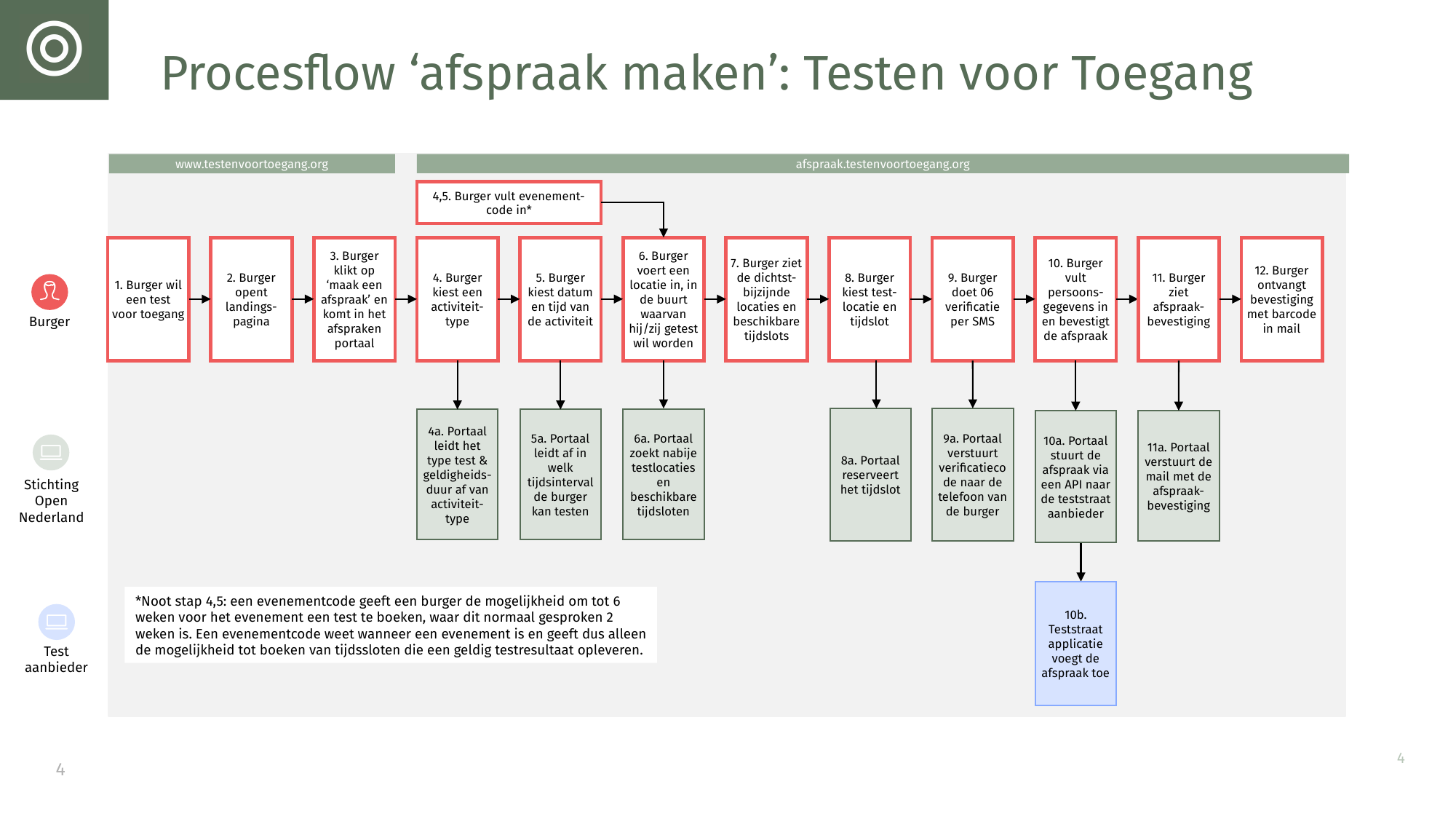

# Procesflow ‘afspraak maken’: Testen voor Toegang

www.testenvoortoegang.org
afspraak.testenvoortoegang.org
4,5. Burger vult evenement-code in*
1. Burger wil een test voor toegang
2. Burger opent landings-pagina
3. Burger klikt op ‘maak een afspraak’ en komt in het afspraken portaal
4. Burger kiest een activiteit-type
5. Burger kiest datum en tijd van de activiteit
6. Burger voert een locatie in, in de buurt waarvan hij/zij getest wil worden
7. Burger ziet de dichtst-bijzijnde locaties en beschikbare tijdslots
8. Burger kiest test-locatie en tijdslot
9. Burger doet 06 verificatie per SMS
10. Burger vult persoons-gegevens in en bevestigt de afspraak
11. Burger ziet afspraak-bevestiging
12. Burger ontvangt bevestiging met barcode in mail

Burger
8a. Portaal reserveert het tijdslot
9a. Portaal verstuurt verificatiecode naar de telefoon van de burger
4a. Portaal leidt het type test & geldigheids- duur af van activiteit-type
6a. Portaal zoekt nabije testlocaties en beschikbare tijdsloten
5a. Portaal leidt af in welk tijdsinterval de burger kan testen
10a. Portaal stuurt de afspraak via een API naar de teststraat aanbieder
11a. Portaal verstuurt de mail met de afspraak-bevestiging

Stichting Open Nederland
10b. Teststraat applicatie voegt de afspraak toe
*Noot stap 4,5: een evenementcode geeft een burger de mogelijkheid om tot 6 weken voor het evenement een test te boeken, waar dit normaal gesproken 2 weken is. Een evenementcode weet wanneer een evenement is en geeft dus alleen de mogelijkheid tot boeken van tijdssloten die een geldig testresultaat opleveren.

Test aanbieder
4
4